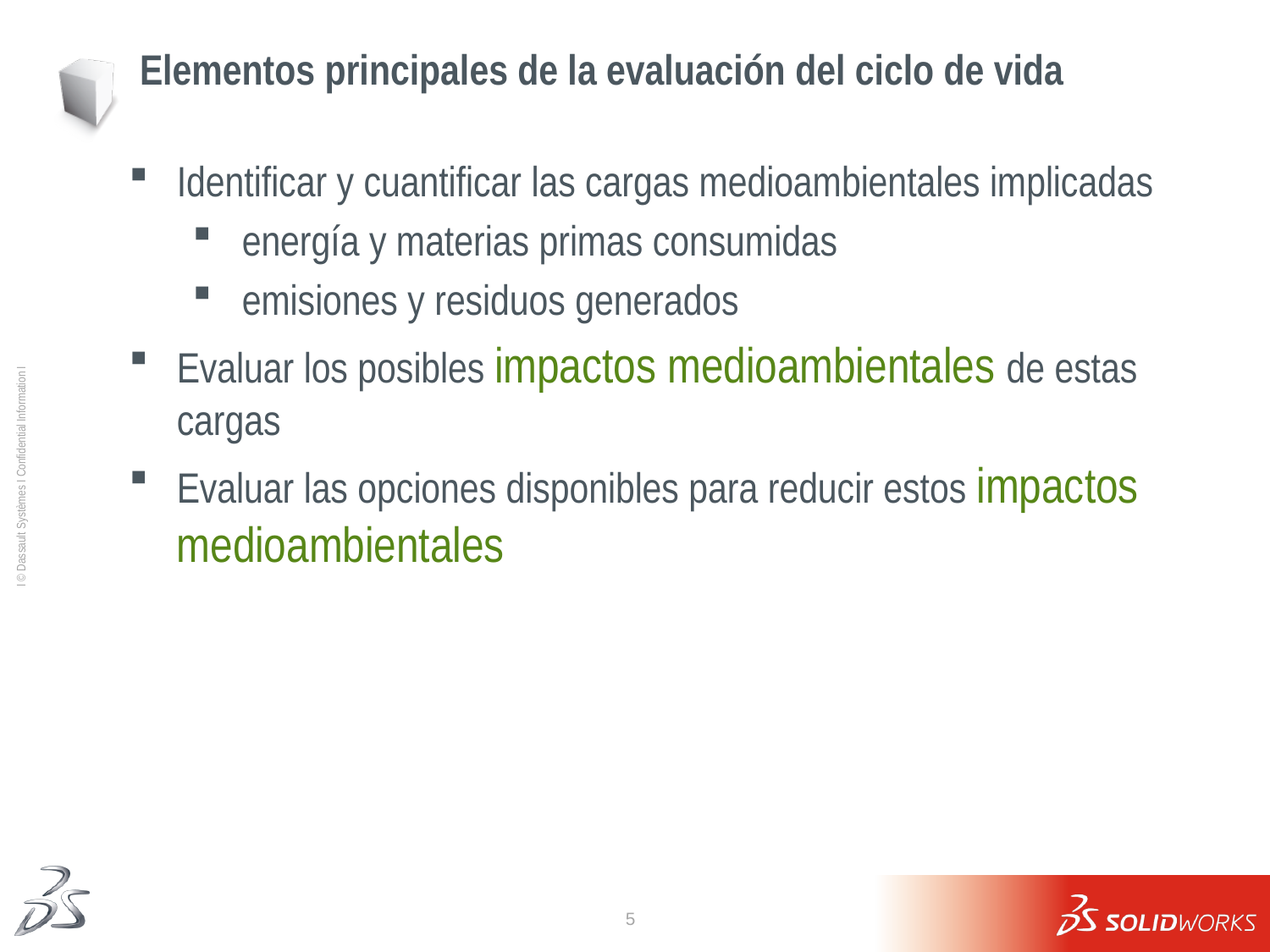

# Elementos principales de la evaluación del ciclo de vida
Identificar y cuantificar las cargas medioambientales implicadas
 energía y materias primas consumidas
 emisiones y residuos generados
Evaluar los posibles impactos medioambientales de estas cargas
Evaluar las opciones disponibles para reducir estos impactos medioambientales